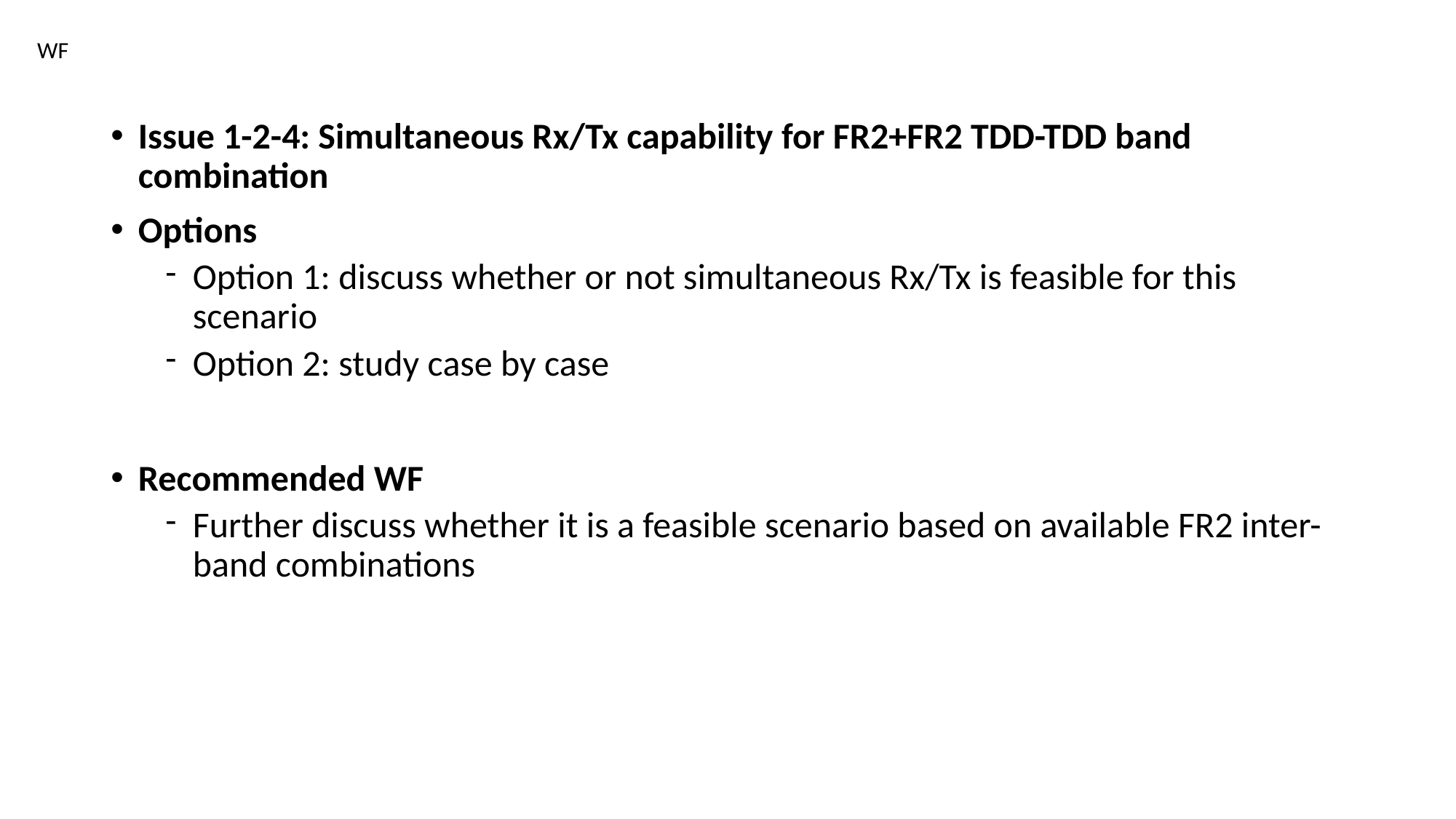

# WF
Issue 1-2-4: Simultaneous Rx/Tx capability for FR2+FR2 TDD-TDD band combination
Options
Option 1: discuss whether or not simultaneous Rx/Tx is feasible for this scenario
Option 2: study case by case

Recommended WF
Further discuss whether it is a feasible scenario based on available FR2 inter-band combinations